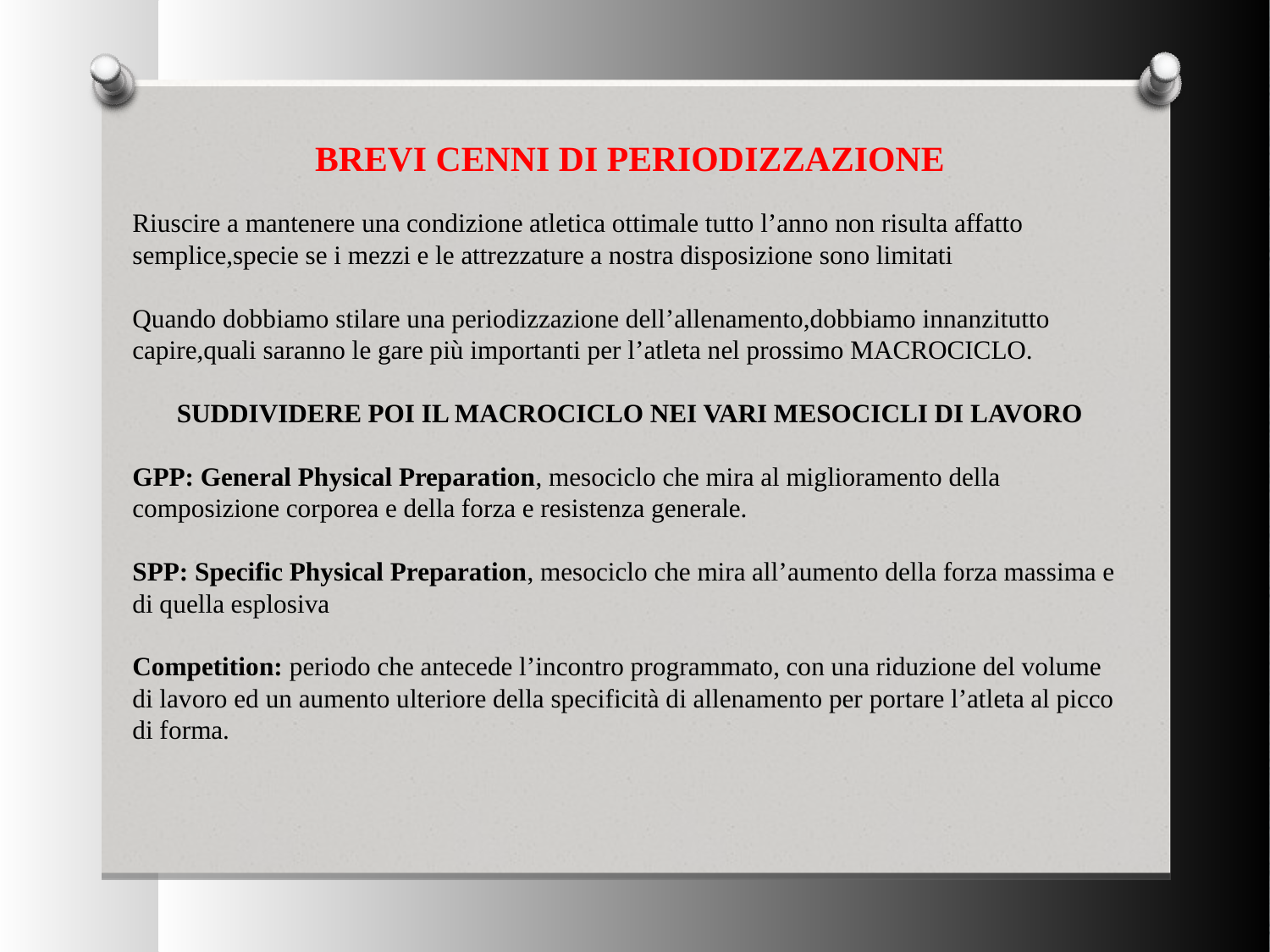

BREVI CENNI DI PERIODIZZAZIONE
Riuscire a mantenere una condizione atletica ottimale tutto l’anno non risulta affatto semplice,specie se i mezzi e le attrezzature a nostra disposizione sono limitati

Quando dobbiamo stilare una periodizzazione dell’allenamento,dobbiamo innanzitutto capire,quali saranno le gare più importanti per l’atleta nel prossimo MACROCICLO.

SUDDIVIDERE POI IL MACROCICLO NEI VARI MESOCICLI DI LAVORO

GPP: General Physical Preparation, mesociclo che mira al miglioramento della composizione corporea e della forza e resistenza generale.

SPP: Specific Physical Preparation, mesociclo che mira all’aumento della forza massima e di quella esplosiva

Competition: periodo che antecede l’incontro programmato, con una riduzione del volume di lavoro ed un aumento ulteriore della specificità di allenamento per portare l’atleta al picco di forma.